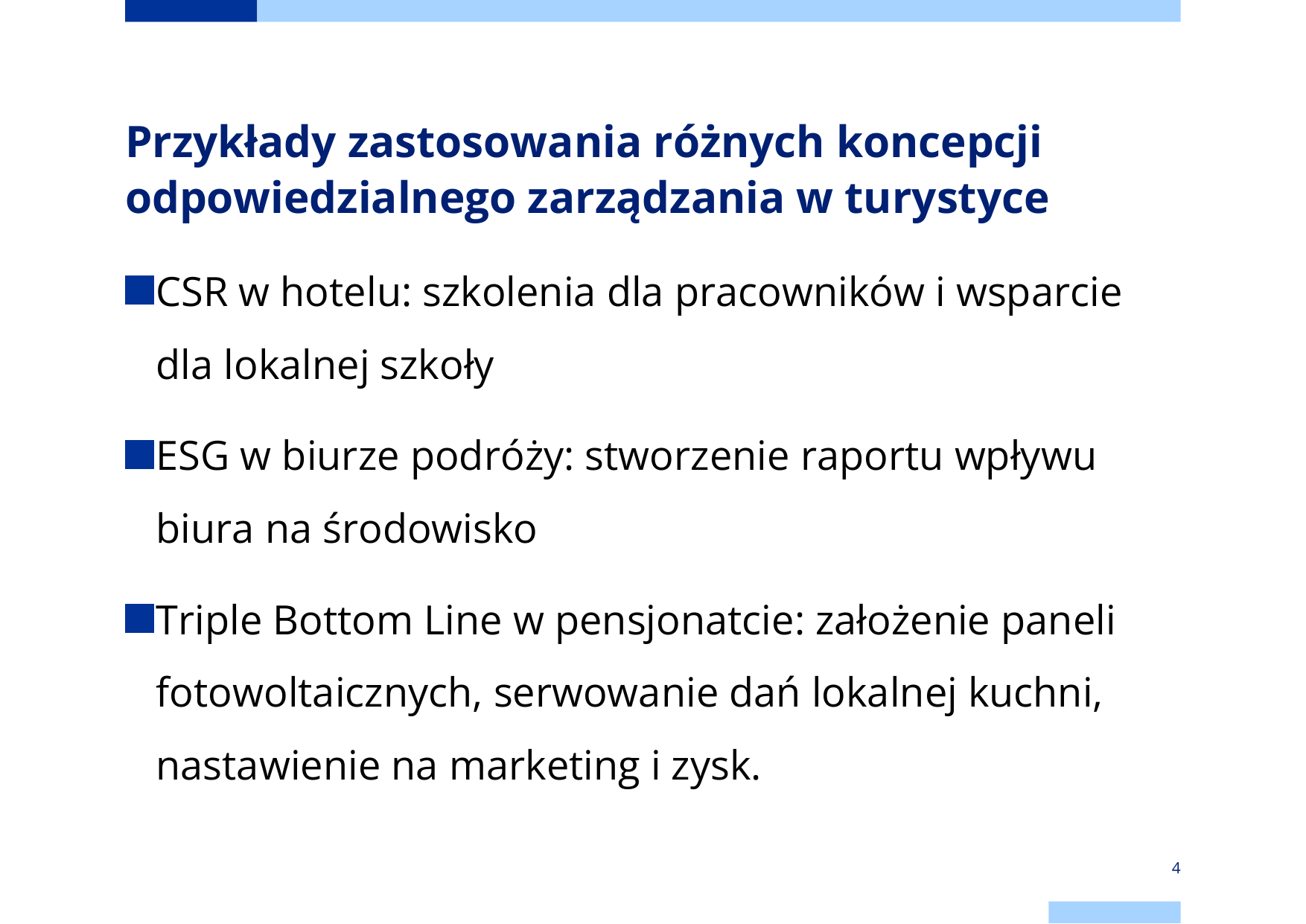

# Przykłady zastosowania różnych koncepcji odpowiedzialnego zarządzania w turystyce
CSR w hotelu: szkolenia dla pracowników i wsparcie dla lokalnej szkoły
ESG w biurze podróży: stworzenie raportu wpływu biura na środowisko
Triple Bottom Line w pensjonatcie: założenie paneli fotowoltaicznych, serwowanie dań lokalnej kuchni, nastawienie na marketing i zysk.
4